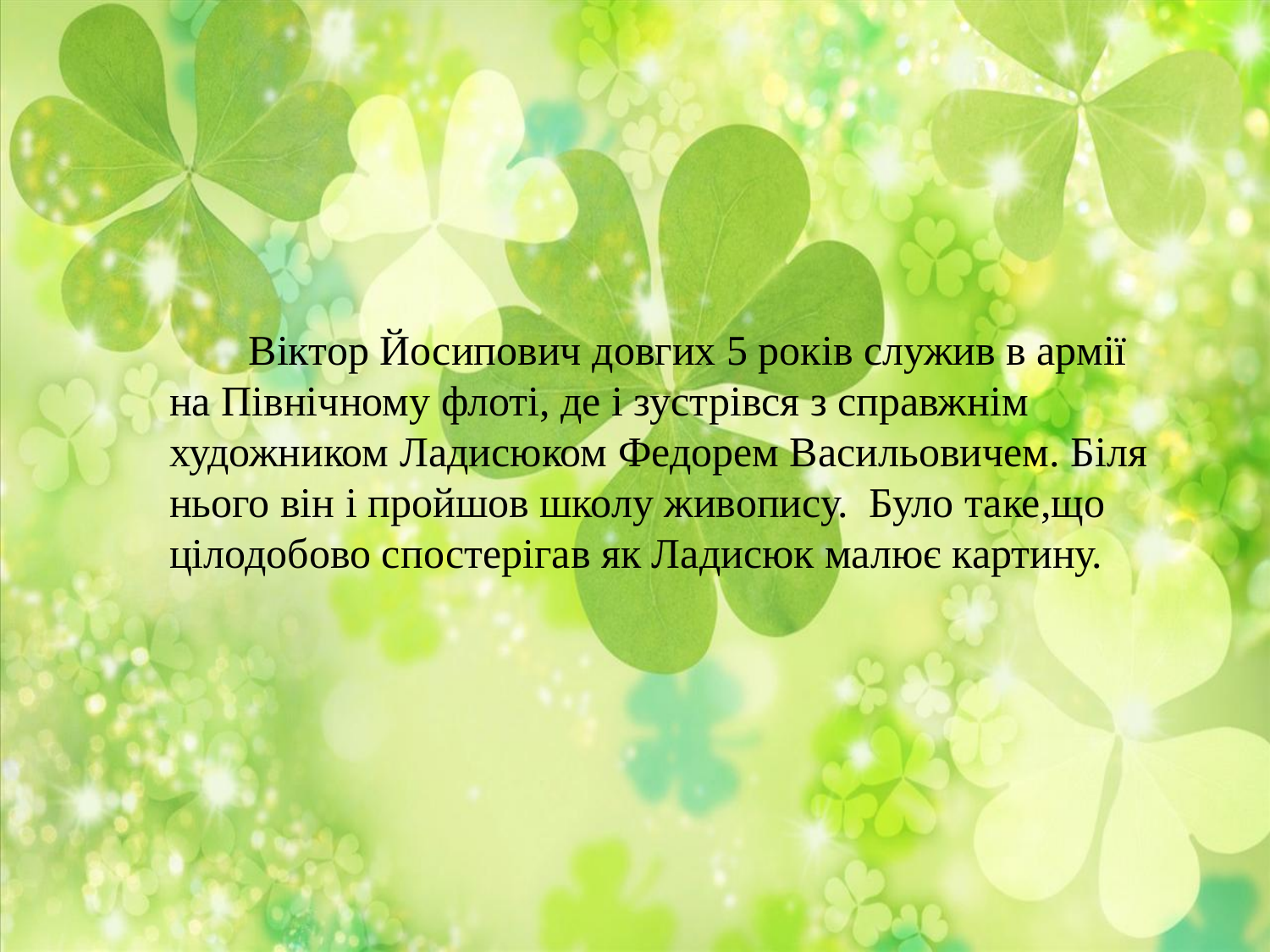

#
            Віктор Йосипович довгих 5 років служив в армії на Північному флоті, де і зустрівся з справжнім художником Ладисюком Федорем Васильовичем. Біля нього він і пройшов школу живопису.  Було таке,що цілодобово спостерігав як Ладисюк малює картину.